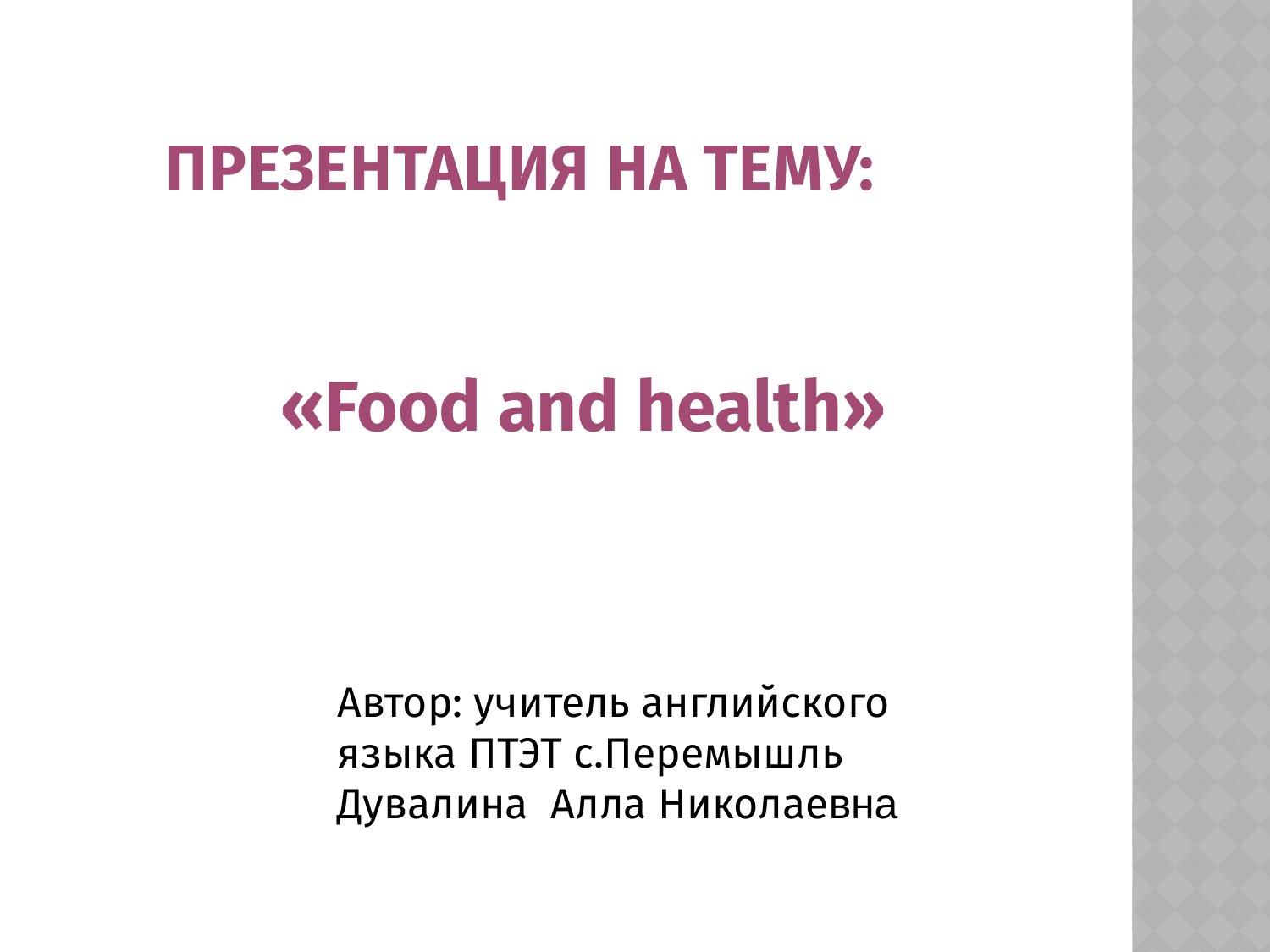

# ПРЕЗЕНТАЦИЯ НА ТЕМУ:

           «Food and health»
Автор: учитель английского языка ПТЭТ с.Перемышль
Дувалина  Алла Николаевна